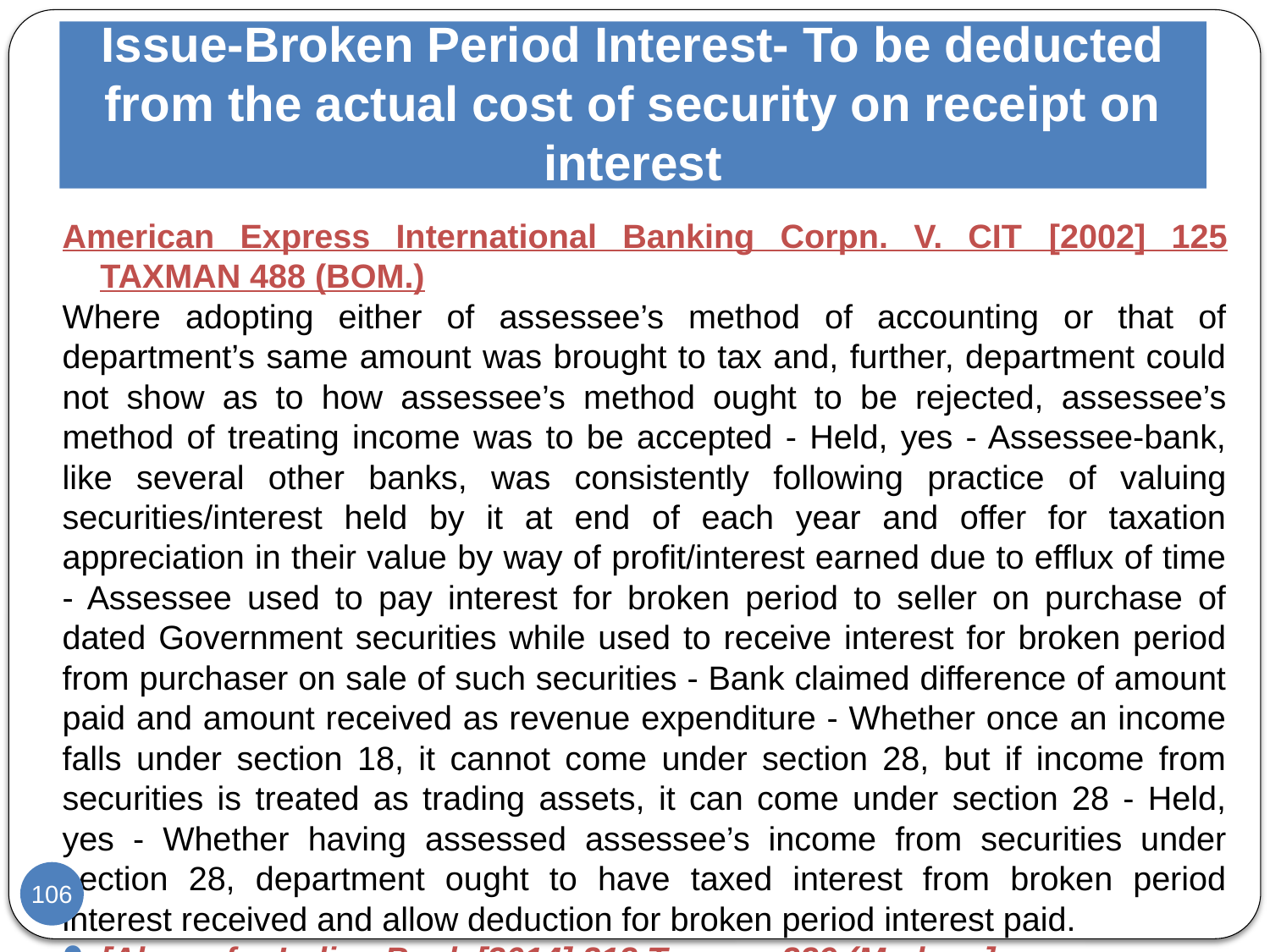

# Issue-Broken Period Interest- To be deducted from the actual cost of security on receipt on interest
American Express International Banking Corpn. V. CIT [2002] 125 TAXMAN 488 (BOM.)
Where adopting either of assessee’s method of accounting or that of department’s same amount was brought to tax and, further, department could not show as to how assessee’s method ought to be rejected, assessee’s method of treating income was to be accepted - Held, yes - Assessee-bank, like several other banks, was consistently following practice of valuing securities/interest held by it at end of each year and offer for taxation appreciation in their value by way of profit/interest earned due to efflux of time - Assessee used to pay interest for broken period to seller on purchase of dated Government securities while used to receive interest for broken period from purchaser on sale of such securities - Bank claimed difference of amount paid and amount received as revenue expenditure - Whether once an income falls under section 18, it cannot come under section 28, but if income from securities is treated as trading assets, it can come under section 28 - Held, yes - Whether having assessed assessee’s income from securities under section 28, department ought to have taxed interest from broken period interest received and allow deduction for broken period interest paid.
[Also refer Indian Bank [2014] 213 Taxman 339 (Madras ]
106